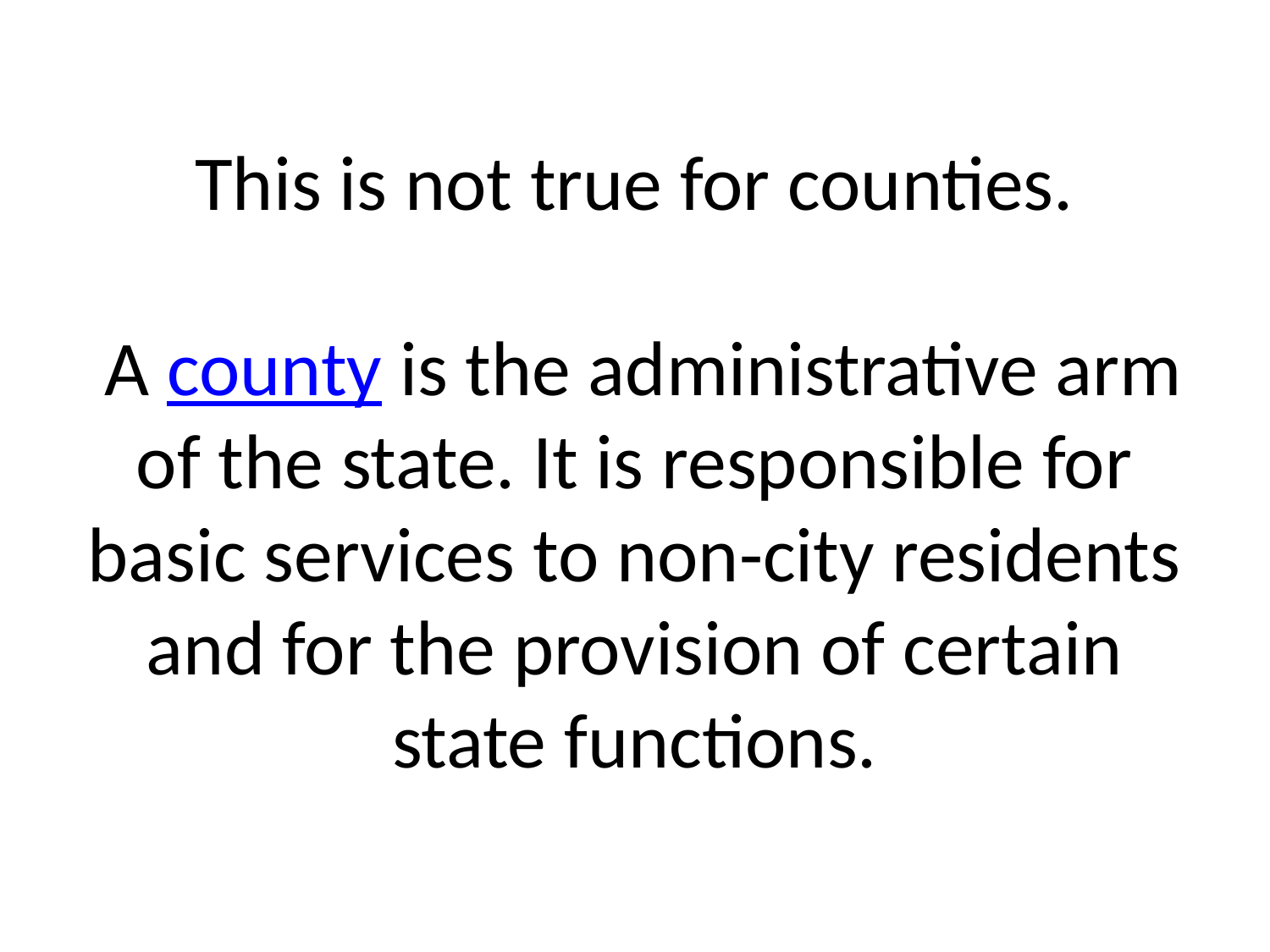

# This is not true for counties. A county is the administrative arm of the state. It is responsible for basic services to non-city residents and for the provision of certain state functions.